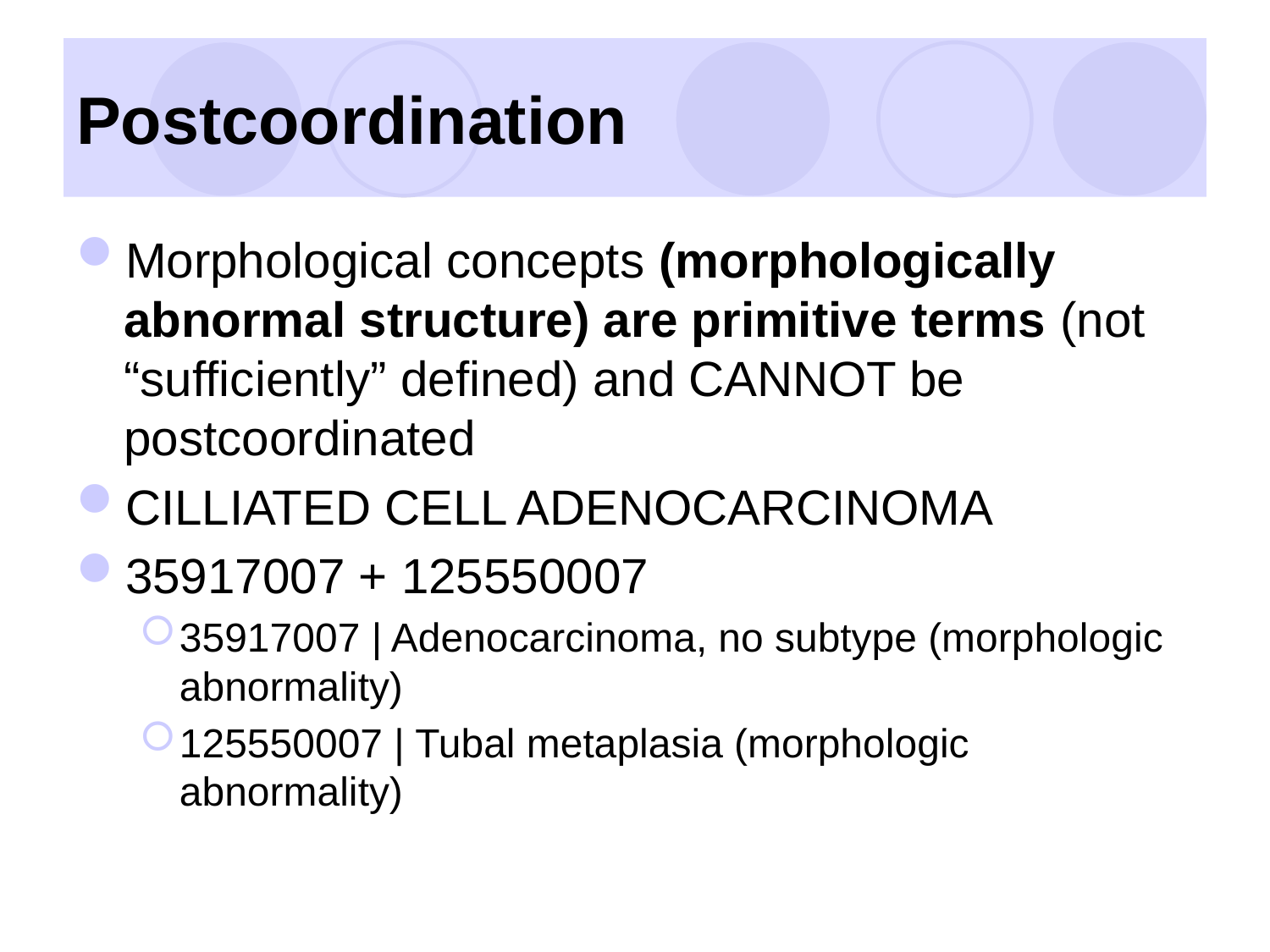

# Postcoordination
Morphological concepts (morphologically abnormal structure) are primitive terms (not “sufficiently” defined) and CANNOT be postcoordinated
CILLIATED CELL ADENOCARCINOMA
35917007 + 125550007
35917007 | Adenocarcinoma, no subtype (morphologic abnormality)
125550007 | Tubal metaplasia (morphologic abnormality)